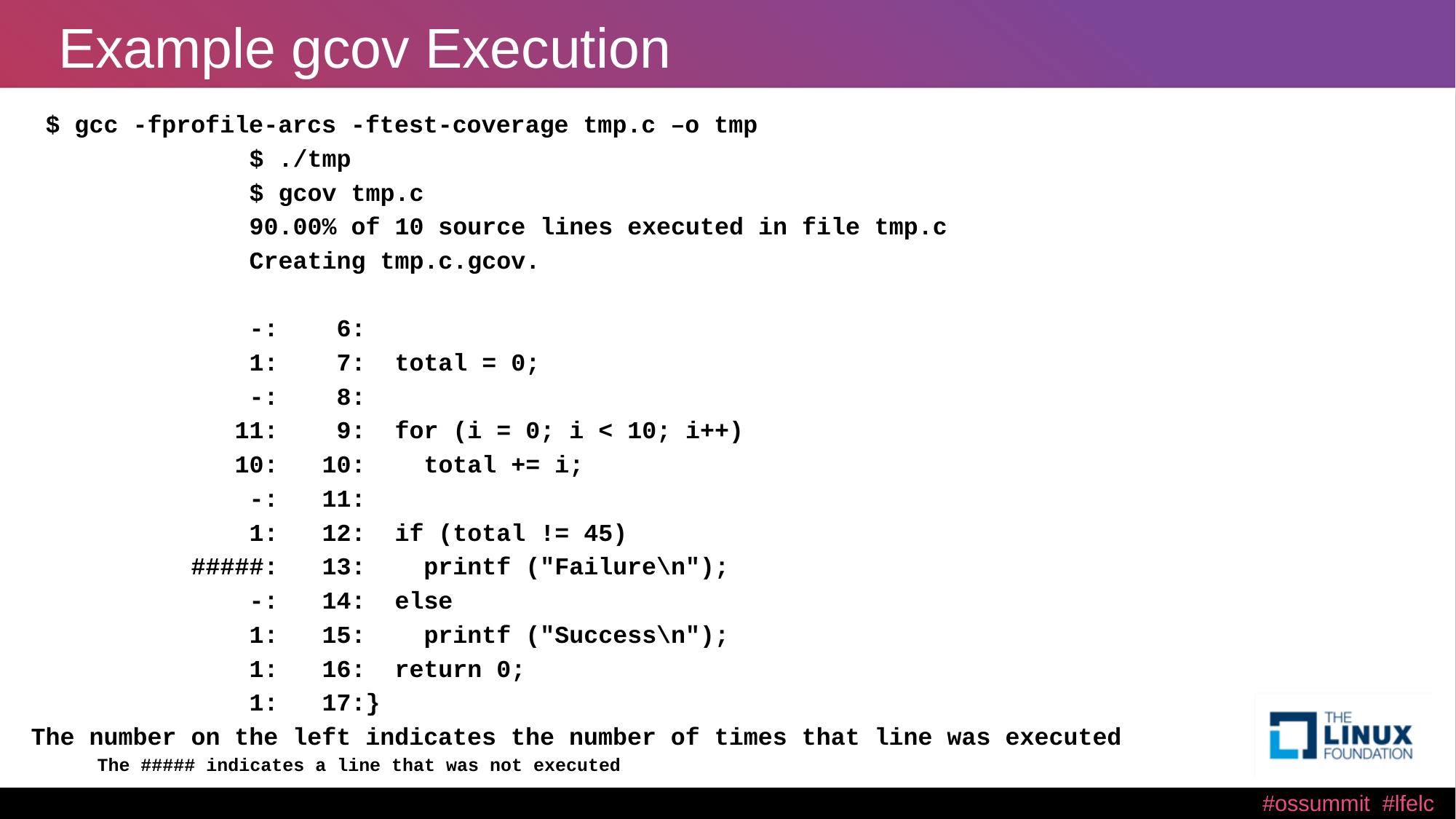

# Example gcov Execution
 $ gcc -fprofile-arcs -ftest-coverage tmp.c –o tmp
               $ ./tmp
               $ gcov tmp.c
               90.00% of 10 source lines executed in file tmp.c
               Creating tmp.c.gcov.

               -:    6:
               1:    7:  total = 0;
               -:    8:
              11:    9:  for (i = 0; i < 10; i++)
              10:   10:    total += i;
               -:   11:
               1:   12:  if (total != 45)
           #####:   13:    printf ("Failure\n");
               -:   14:  else
               1:   15:    printf ("Success\n");
               1:   16:  return 0;
               1:   17:}
The number on the left indicates the number of times that line was executed
The ##### indicates a line that was not executed